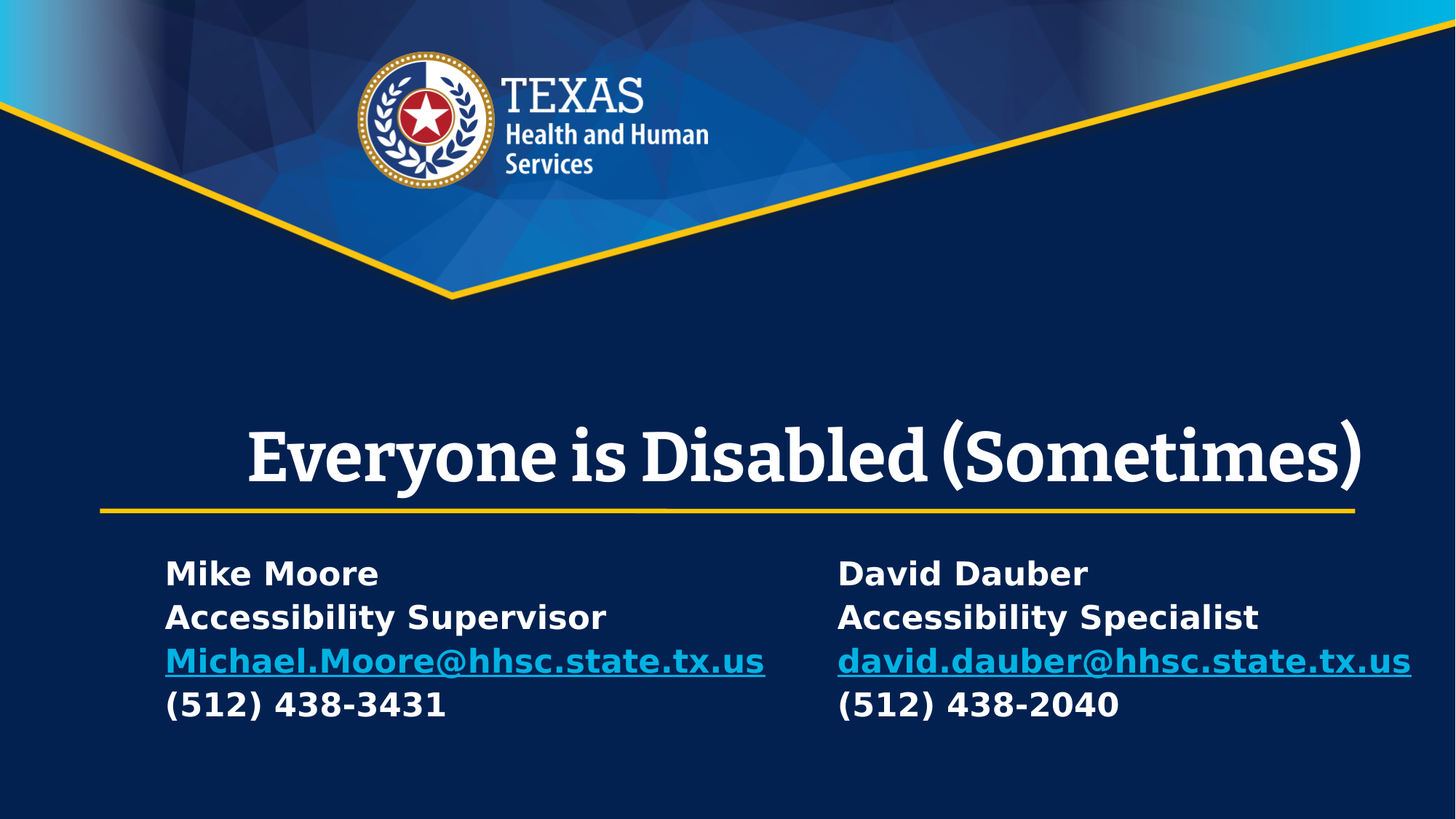

# Everyone is Disabled (Sometimes)
Mike Moore
Accessibility Supervisor
Michael.Moore@hhsc.state.tx.us
(512) 438-3431
David Dauber
Accessibility Specialist
david.dauber@hhsc.state.tx.us
(512) 438-2040